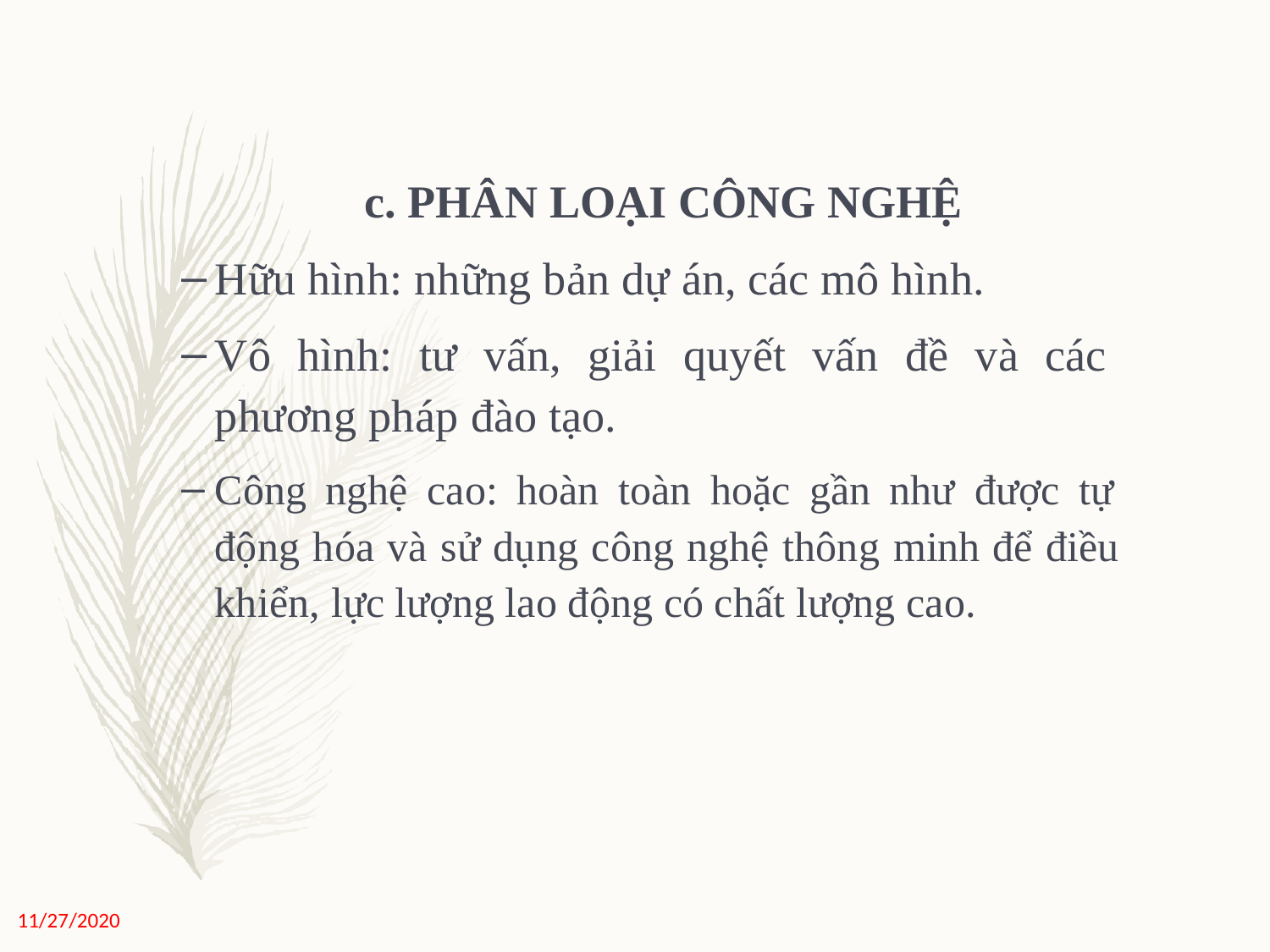

c. PHÂN LOẠI CÔNG NGHỆ
Hữu hình: những bản dự án, các mô hình.
Vô hình: tư vấn, giải quyết vấn đề và các  phương pháp đào tạo.
Công nghệ cao: hoàn toàn hoặc gần như được tự  động hóa và sử dụng công nghệ thông minh để điều  khiển, lực lượng lao động có chất lượng cao.

11/27/2020